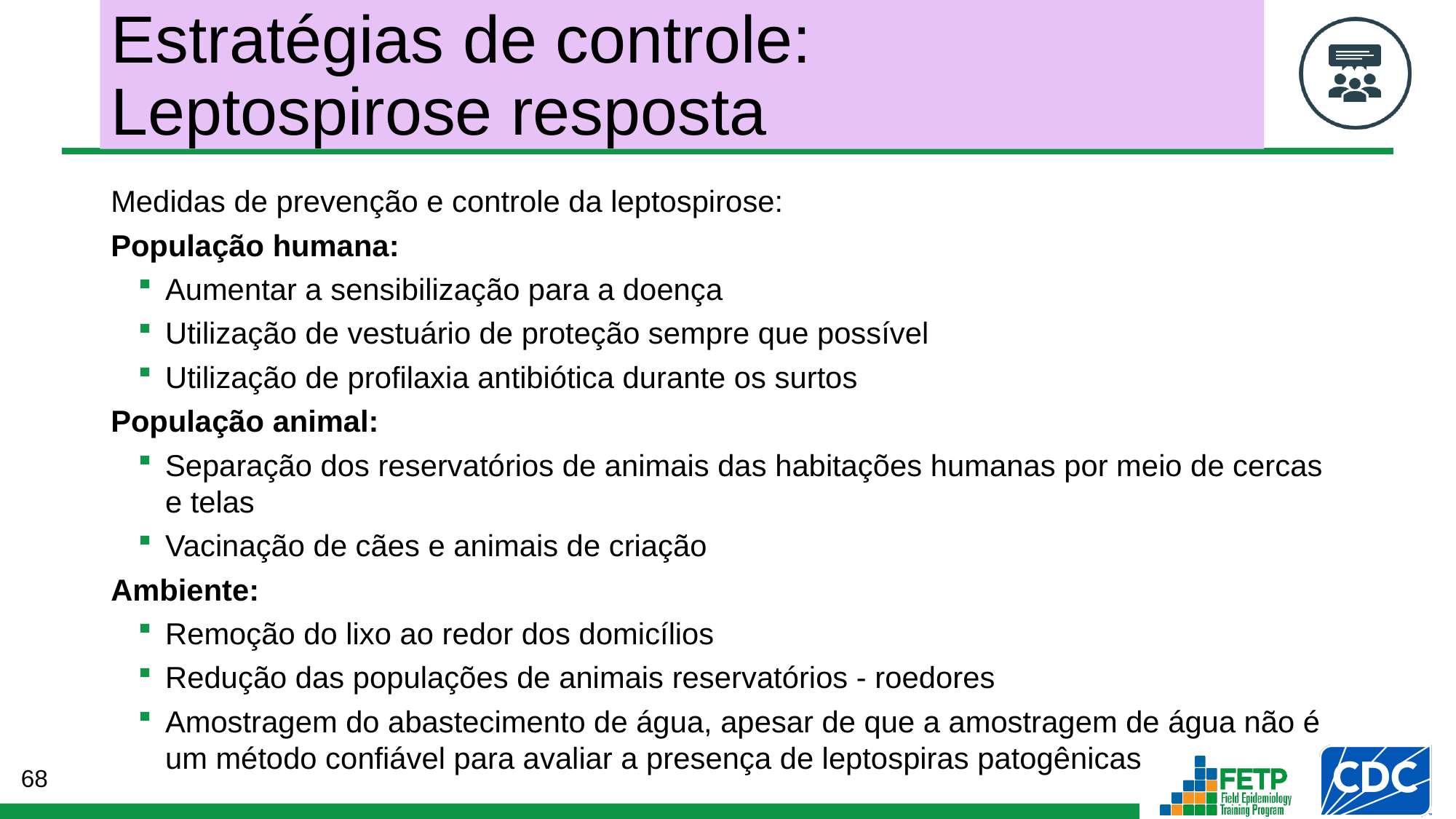

# Estratégias de controle: Leptospirose resposta
Medidas de prevenção e controle da leptospirose:
População humana:
Aumentar a sensibilização para a doença
Utilização de vestuário de proteção sempre que possível
Utilização de profilaxia antibiótica durante os surtos
População animal:
Separação dos reservatórios de animais das habitações humanas por meio de cercas e telas
Vacinação de cães e animais de criação
Ambiente:
Remoção do lixo ao redor dos domicílios
Redução das populações de animais reservatórios - roedores
Amostragem do abastecimento de água, apesar de que a amostragem de água não é um método confiável para avaliar a presença de leptospiras patogênicas